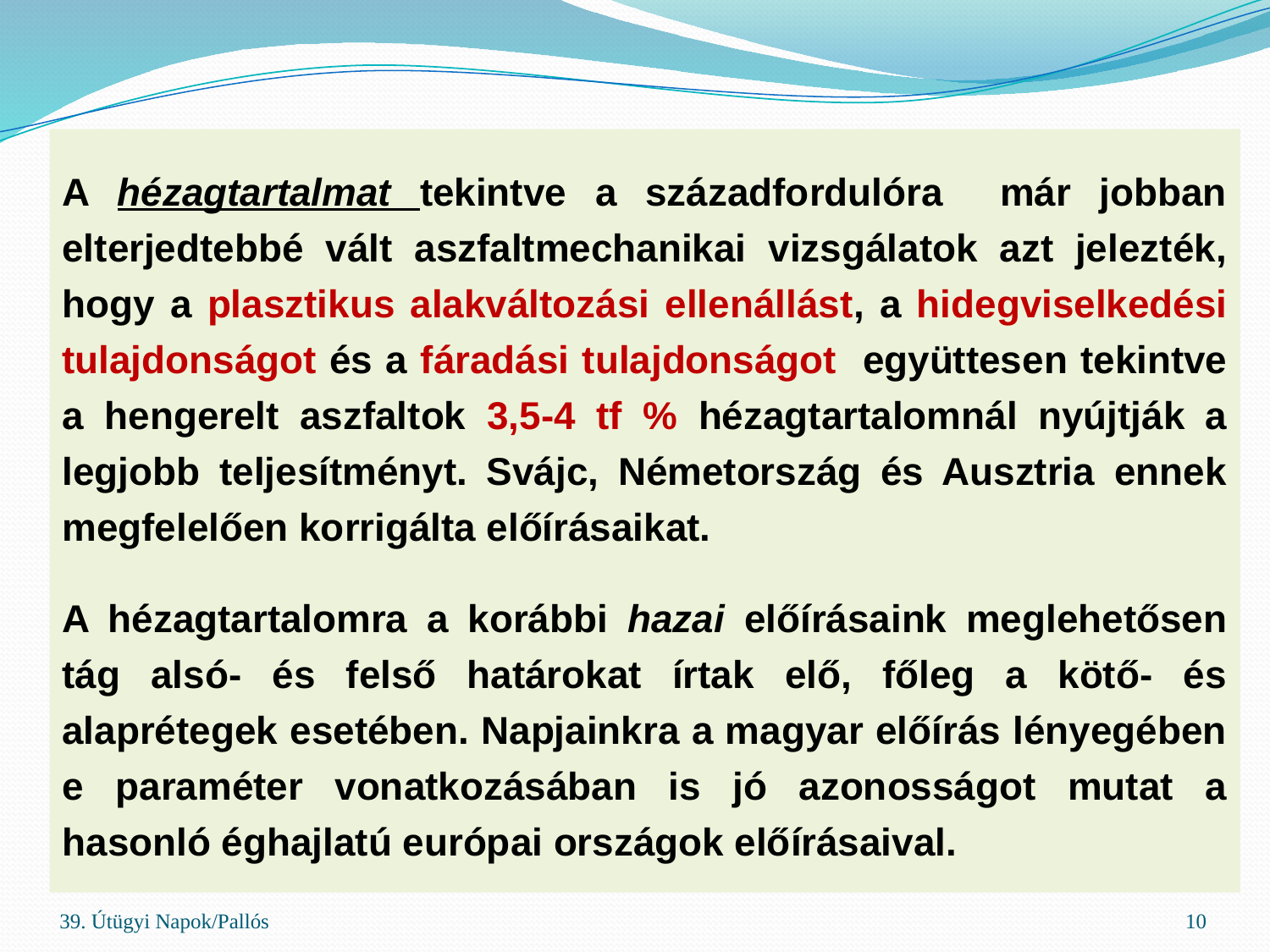

A hézagtartalmat tekintve a századfordulóra  már jobban elterjedtebbé vált aszfaltmechanikai vizsgálatok azt jelezték, hogy a plasztikus alakváltozási ellenállást, a hidegviselkedési tulajdonságot és a fáradási tulajdonságot  együttesen tekintve a hengerelt aszfaltok 3,5-4 tf % hézagtartalomnál nyújtják a legjobb teljesítményt. Svájc, Németország és Ausztria ennek megfelelően korrigálta előírásaikat.

A hézagtartalomra a korábbi hazai előírásaink meglehetősen tág alsó- és felső határokat írtak elő, főleg a kötő- és alaprétegek esetében. Napjainkra a magyar előírás lényegében e paraméter vonatkozásában is jó azonosságot mutat a hasonló éghajlatú európai országok előírásaival.
39. Útügyi Napok/Pallós
10